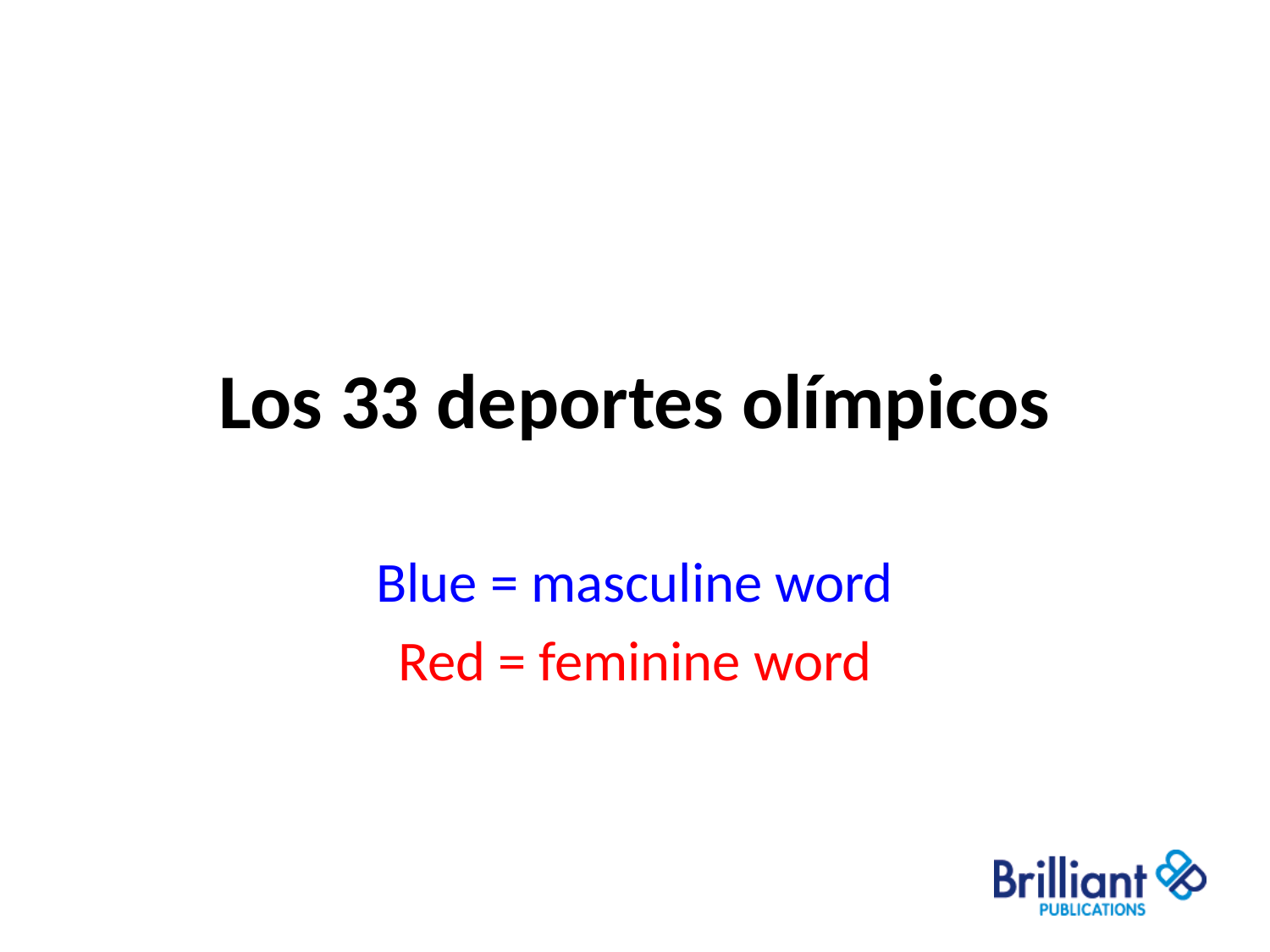

# Los 33 deportes olímpicos
Blue = masculine word
Red = feminine word